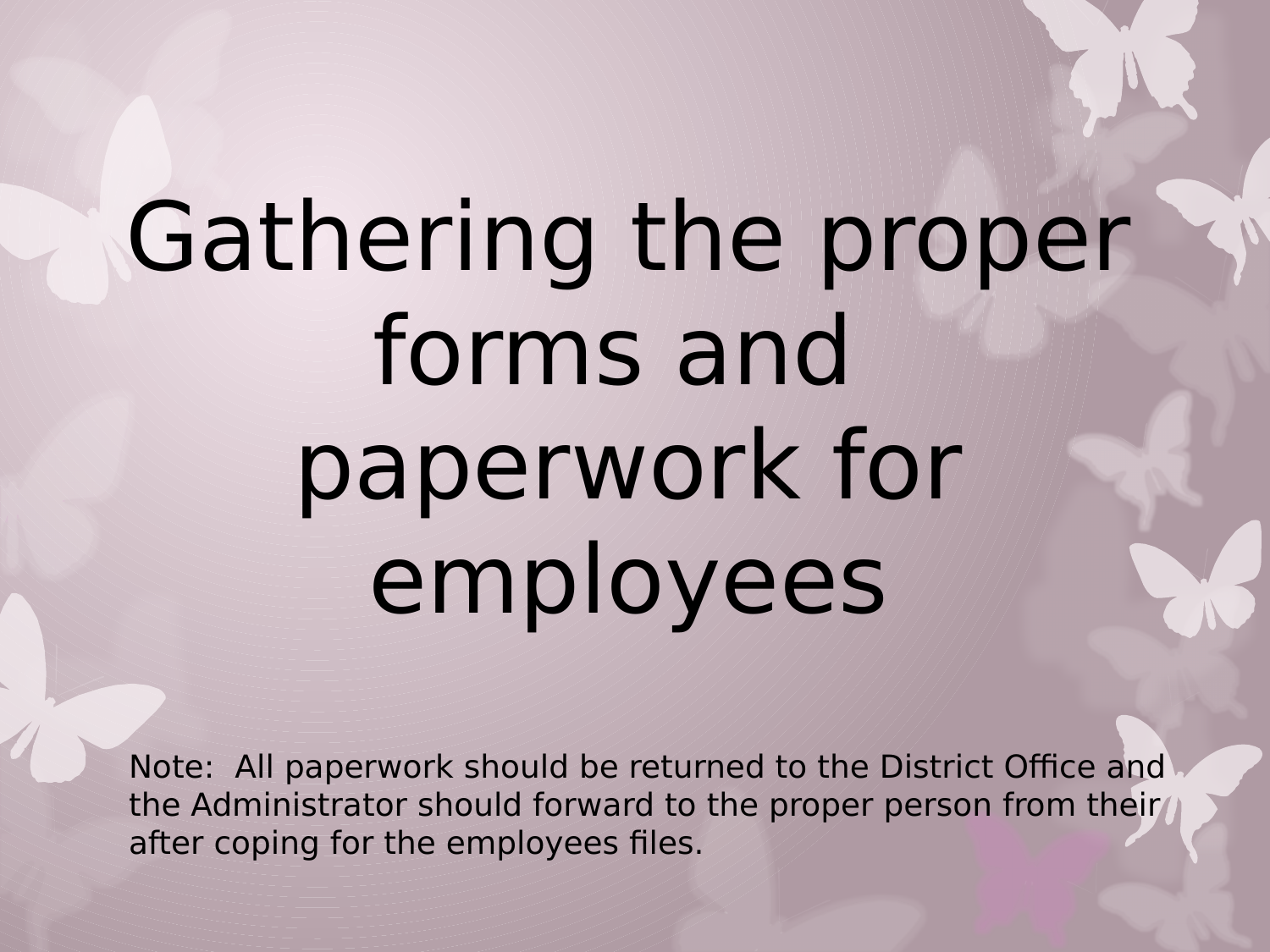

Gathering the proper forms and
paperwork for employees
Note:  All paperwork should be returned to the District Office and the Administrator should forward to the proper person from their after coping for the employees files.